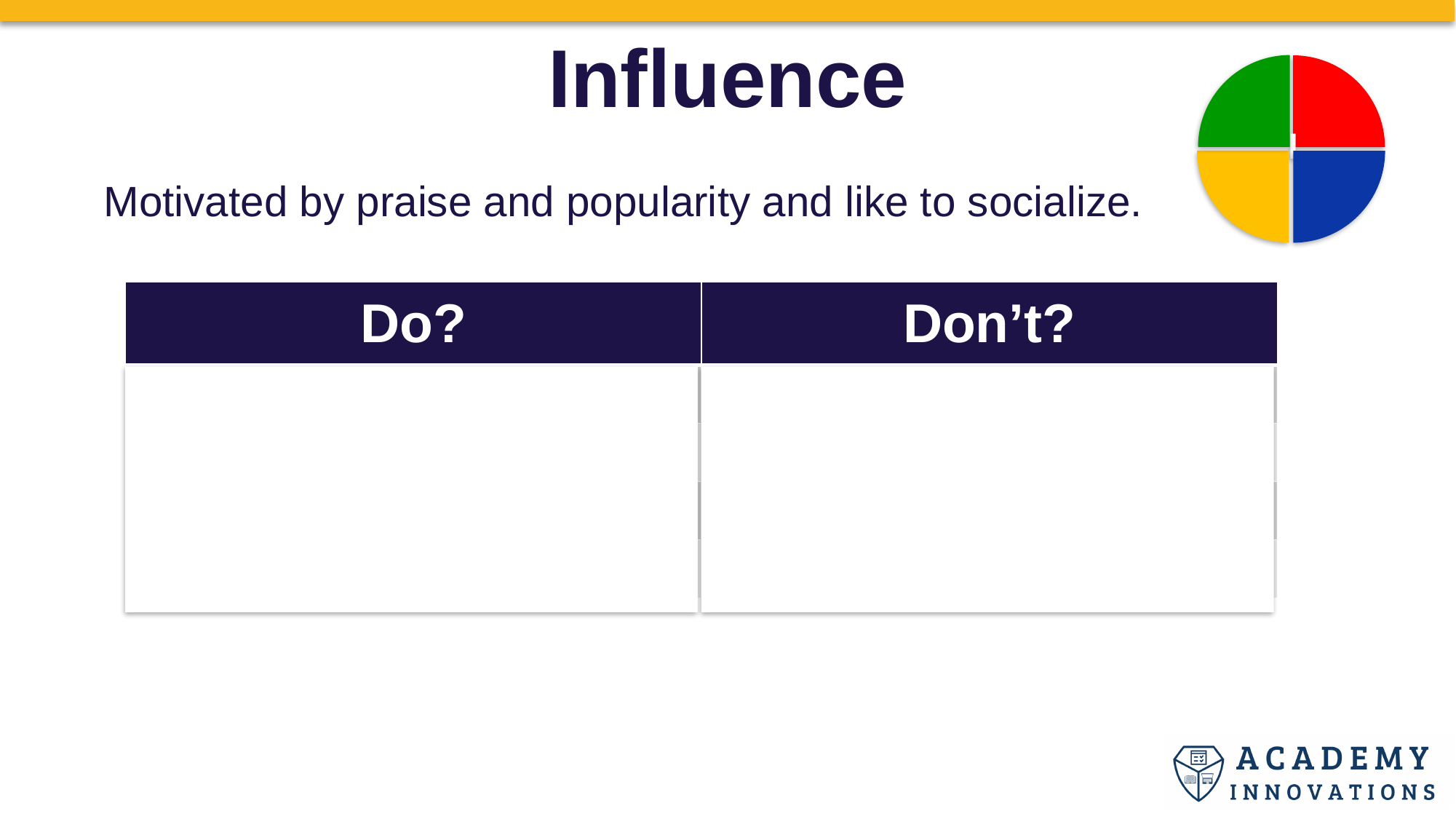

Influence
I

Motivated by praise and popularity and like to socialize.
| Do? | Don’t? |
| --- | --- |
| Be friendly | Be formal |
| Be enthusiastic | Be indifferent |
| Focus on the team | Focus on individuals |
| Connect on a personal level | Focus on business |